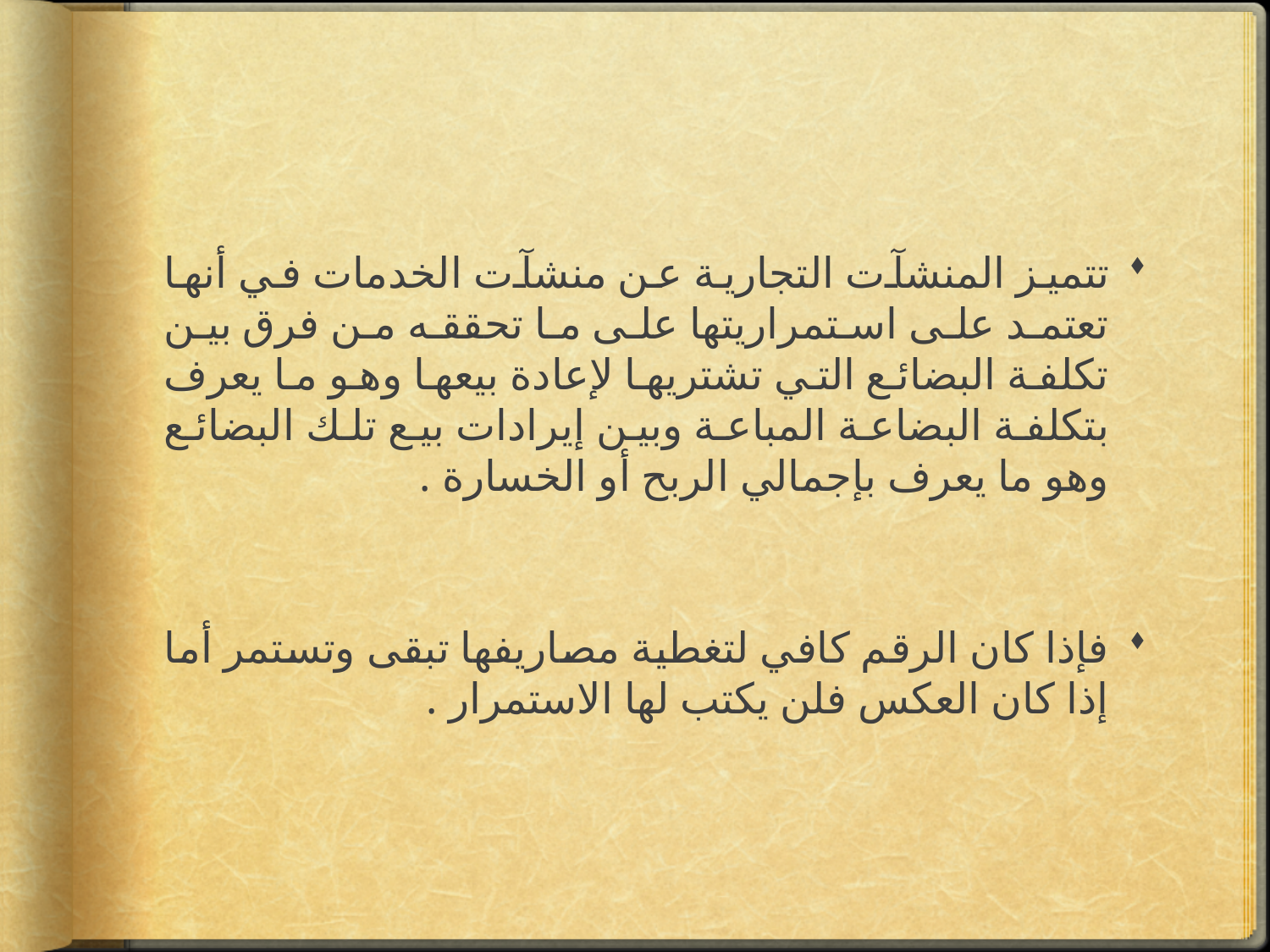

تتميز المنشآت التجارية عن منشآت الخدمات في أنها تعتمد على استمراريتها على ما تحققه من فرق بين تكلفة البضائع التي تشتريها لإعادة بيعها وهو ما يعرف بتكلفة البضاعة المباعة وبين إيرادات بيع تلك البضائع وهو ما يعرف بإجمالي الربح أو الخسارة .

فإذا كان الرقم كافي لتغطية مصاريفها تبقى وتستمر أما إذا كان العكس فلن يكتب لها الاستمرار .